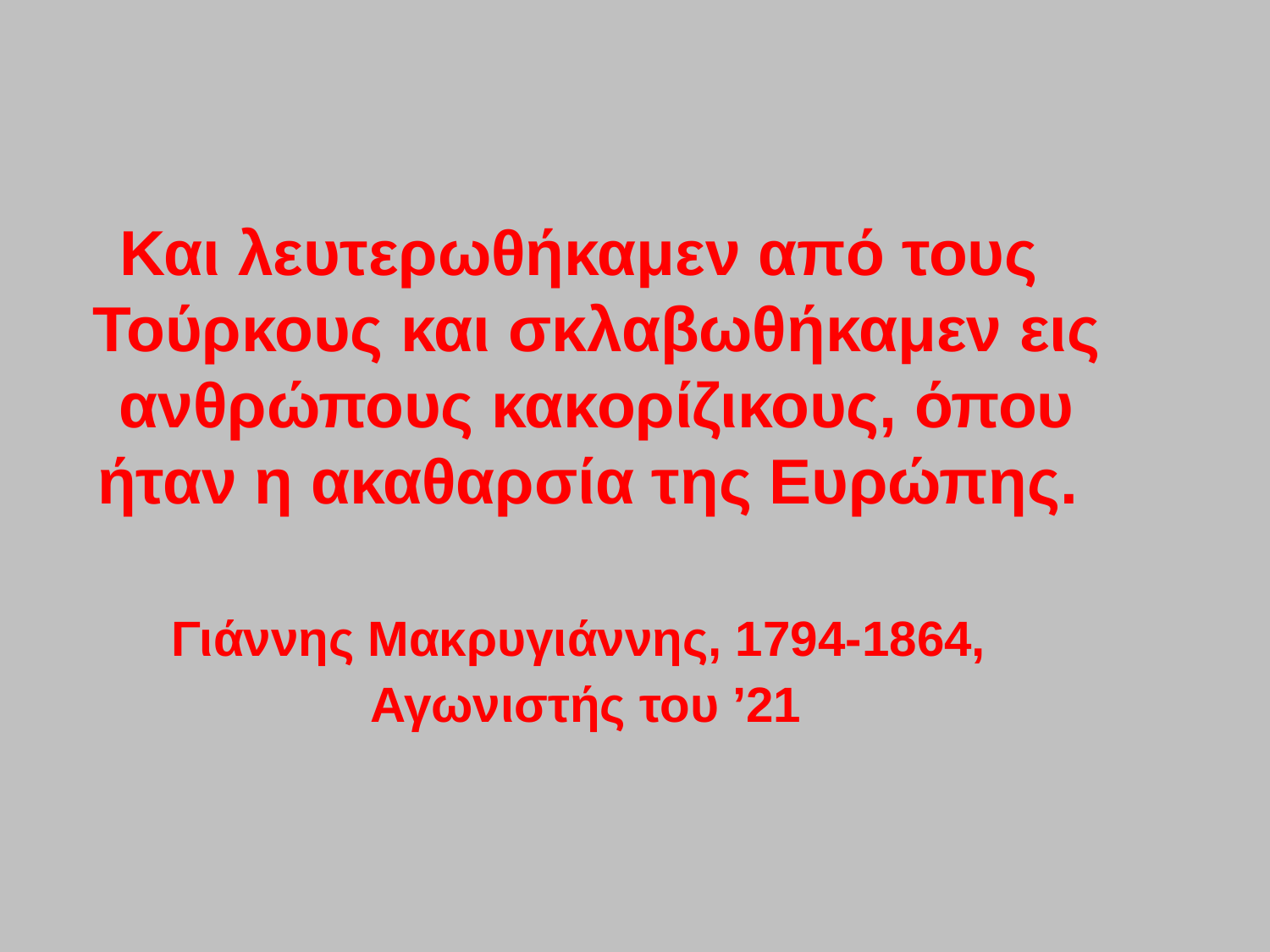

Και λευτερωθήκαμεν από τους Τούρκους και σκλαβωθήκαμεν εις ανθρώπους κακορίζικους, όπου ήταν η ακαθαρσία της Ευρώπης.

Γιάννης Μακρυγιάννης, 1794-1864,
 Αγωνιστής του ’21